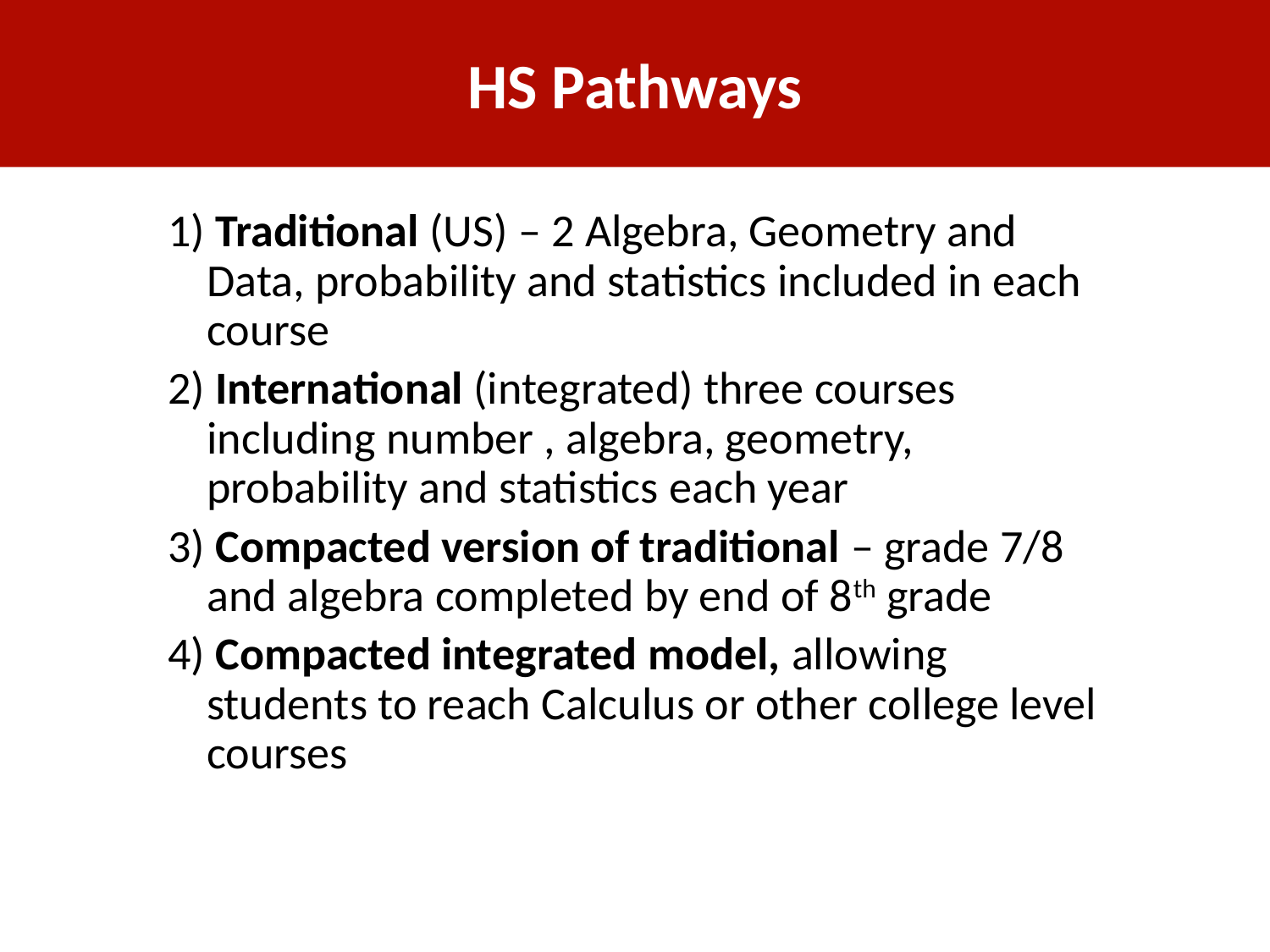

HS Pathways
1) Traditional (US) – 2 Algebra, Geometry and Data, probability and statistics included in each course
2) International (integrated) three courses including number , algebra, geometry, probability and statistics each year
3) Compacted version of traditional – grade 7/8 and algebra completed by end of 8th grade
4) Compacted integrated model, allowing students to reach Calculus or other college level courses